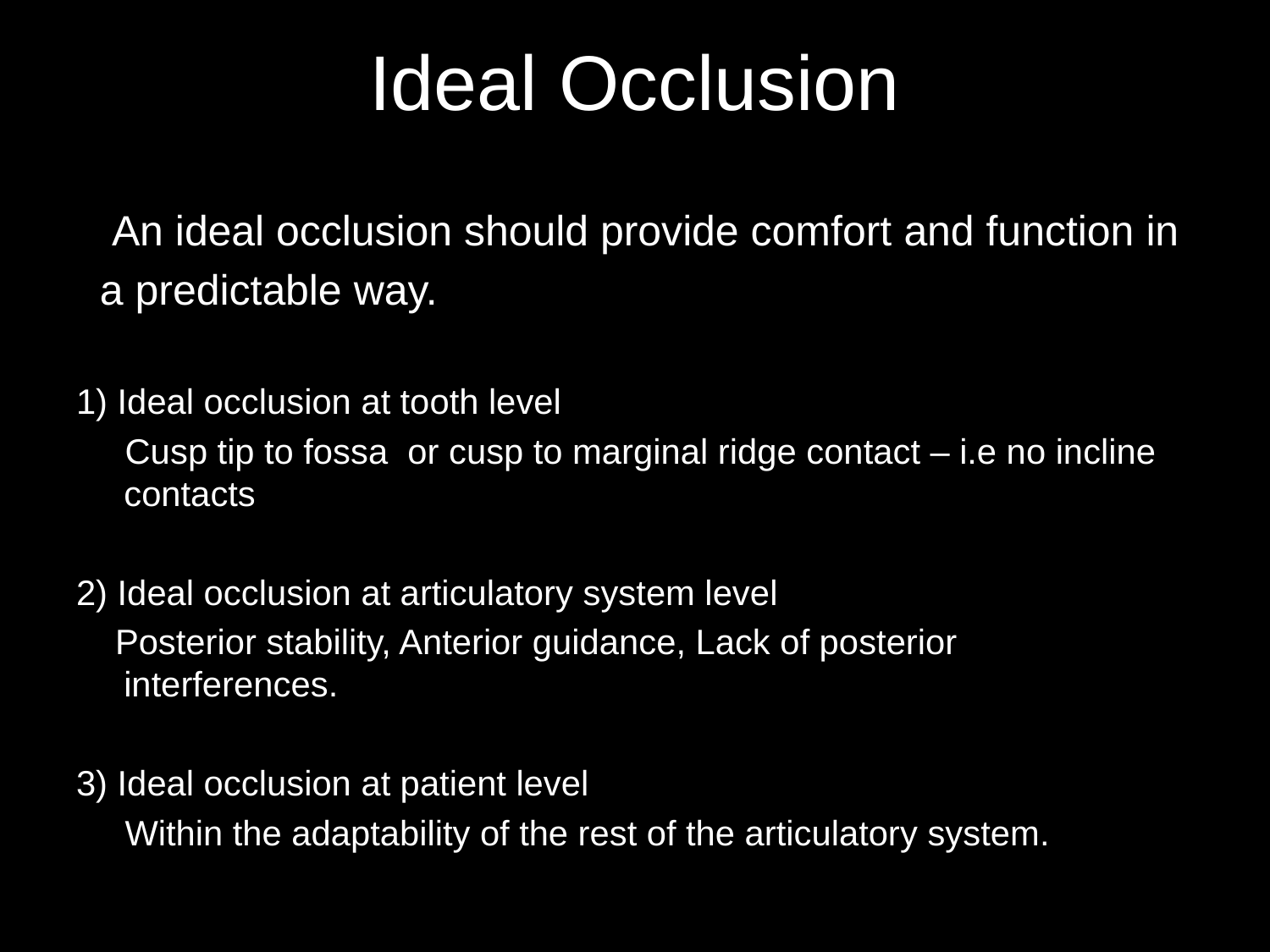

# Ideal Occlusion
   An ideal occlusion should provide comfort and function in
  a predictable way.

1) Ideal occlusion at tooth level
     Cusp tip to fossa  or cusp to marginal ridge contact – i.e no incline contacts

2) Ideal occlusion at articulatory system level
    Posterior stability, Anterior guidance, Lack of posterior    interferences.

3) Ideal occlusion at patient level
     Within the adaptability of the rest of the articulatory system.